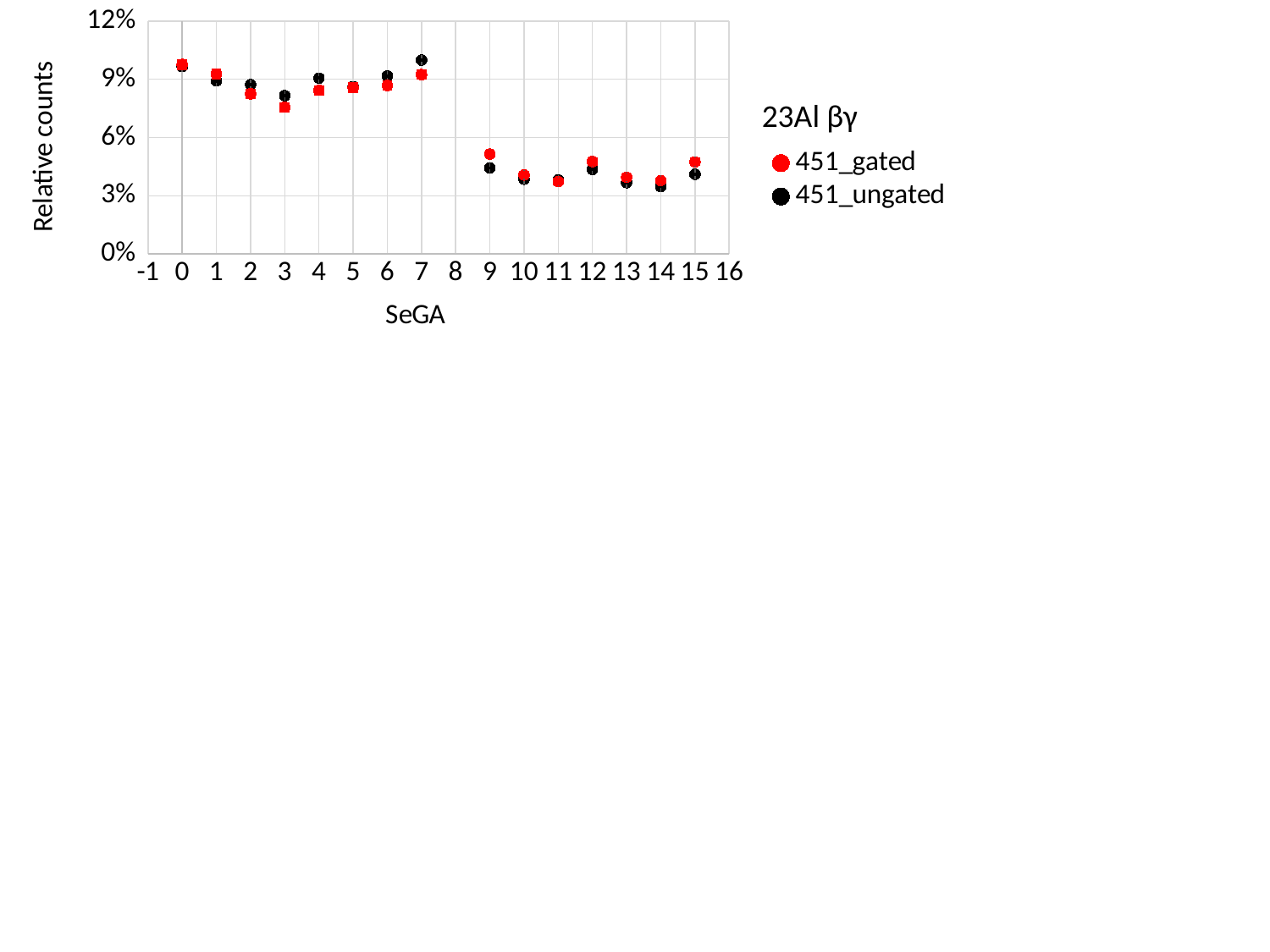

### Chart

| Category | 451_gated | 451_ungated |
|---|---|---|
23Al βγ